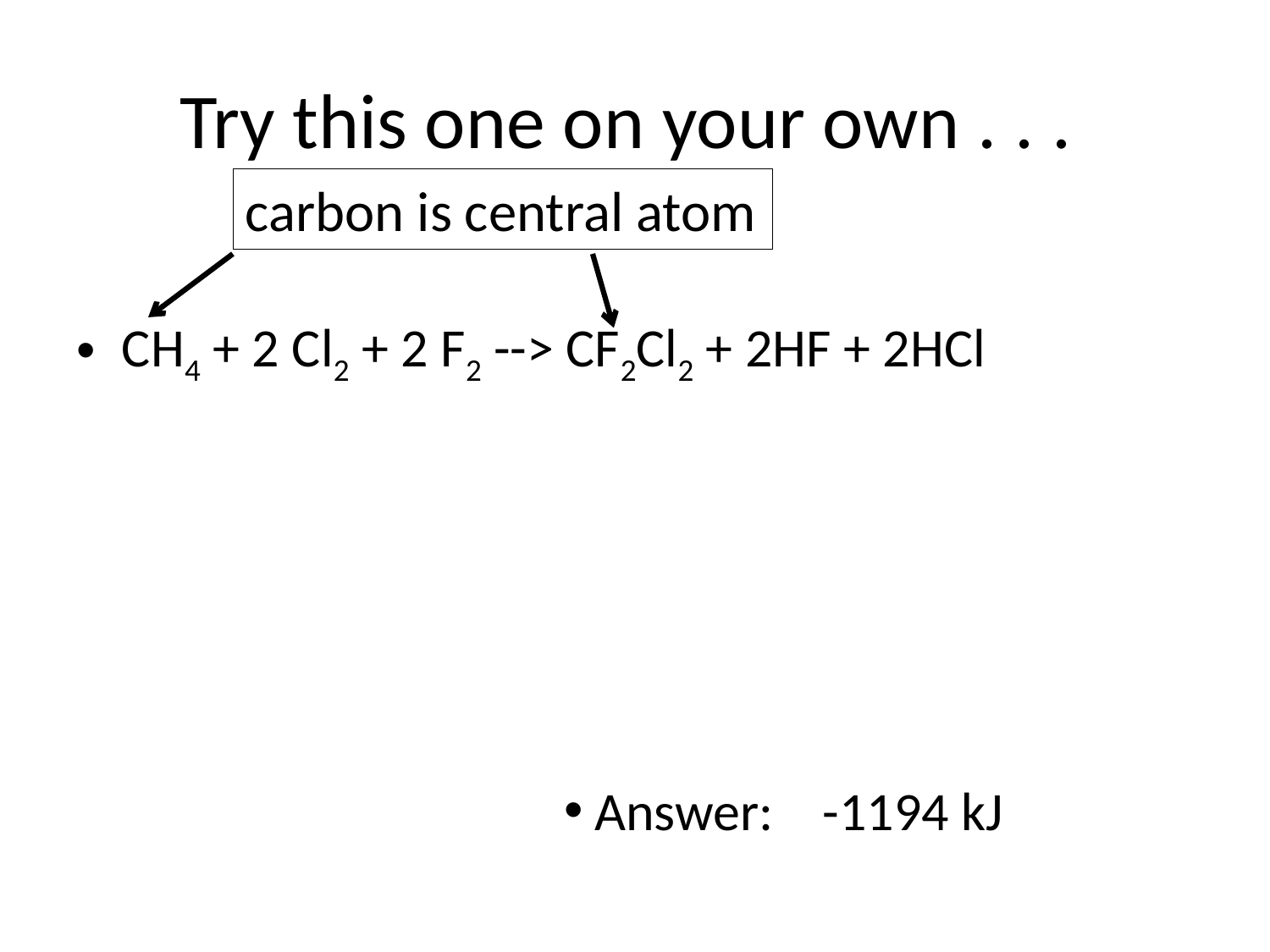

# Try this one on your own . . .
carbon is central atom
CH4 + 2 Cl2 + 2 F2 --> CF2Cl2 + 2HF + 2HCl

Answer:    -1194 kJ